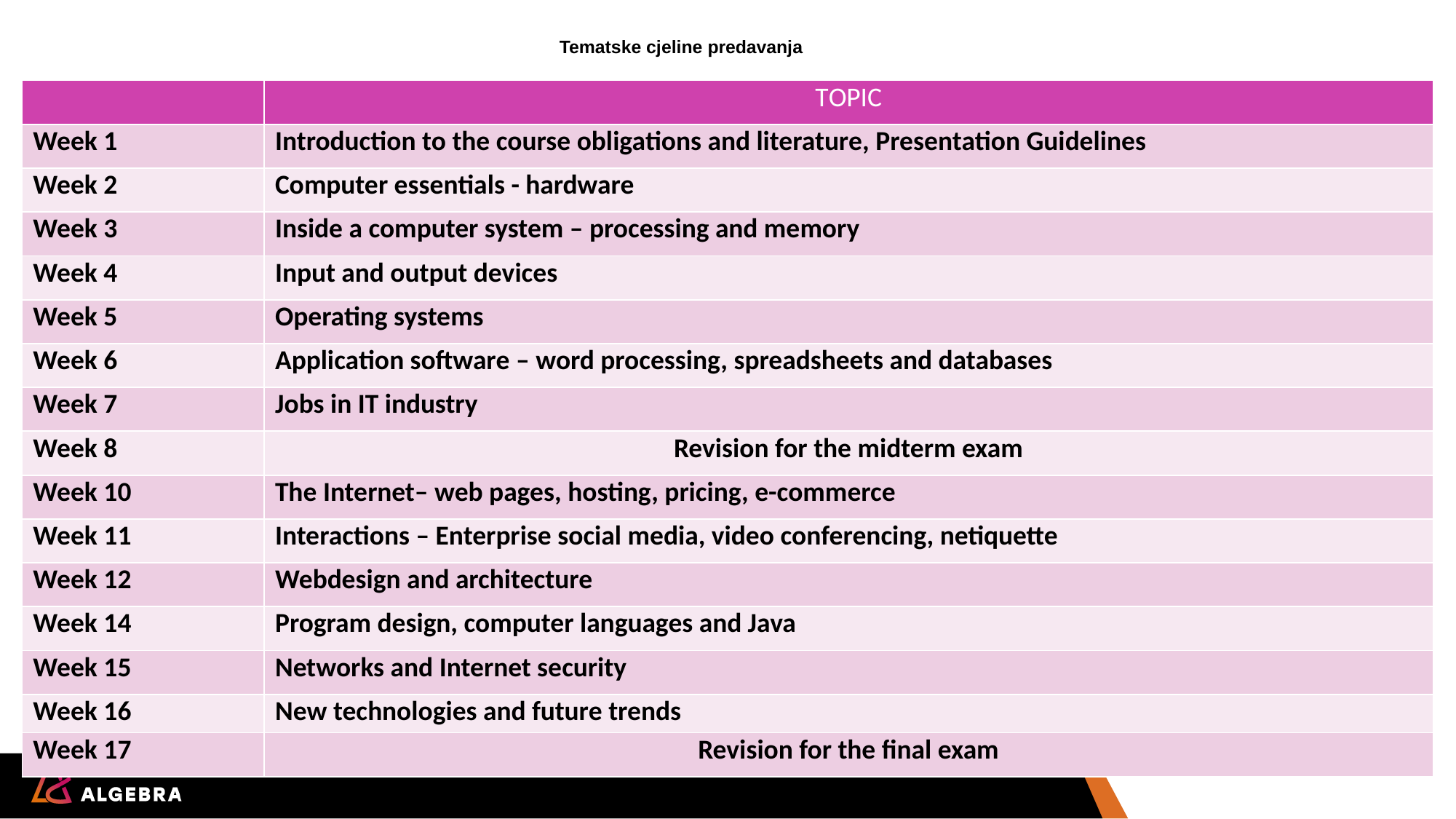

# Tematske cjeline predavanja
|  | TOPIC |
| --- | --- |
| Week 1 | Introduction to the course obligations and literature, Presentation Guidelines |
| Week 2 | Computer essentials - hardware |
| Week 3 | Inside a computer system – processing and memory |
| Week 4 | Input and output devices |
| Week 5 | Operating systems |
| Week 6 | Application software – word processing, spreadsheets and databases |
| Week 7 | Jobs in IT industry |
| Week 8 | Revision for the midterm exam |
| Week 10 | The Internet– web pages, hosting, pricing, e-commerce |
| Week 11 | Interactions – Enterprise social media, video conferencing, netiquette |
| Week 12 | Webdesign and architecture |
| Week 14 | Program design, computer languages and Java |
| Week 15 | Networks and Internet security |
| Week 16 | New technologies and future trends |
| Week 17 | Revision for the final exam |